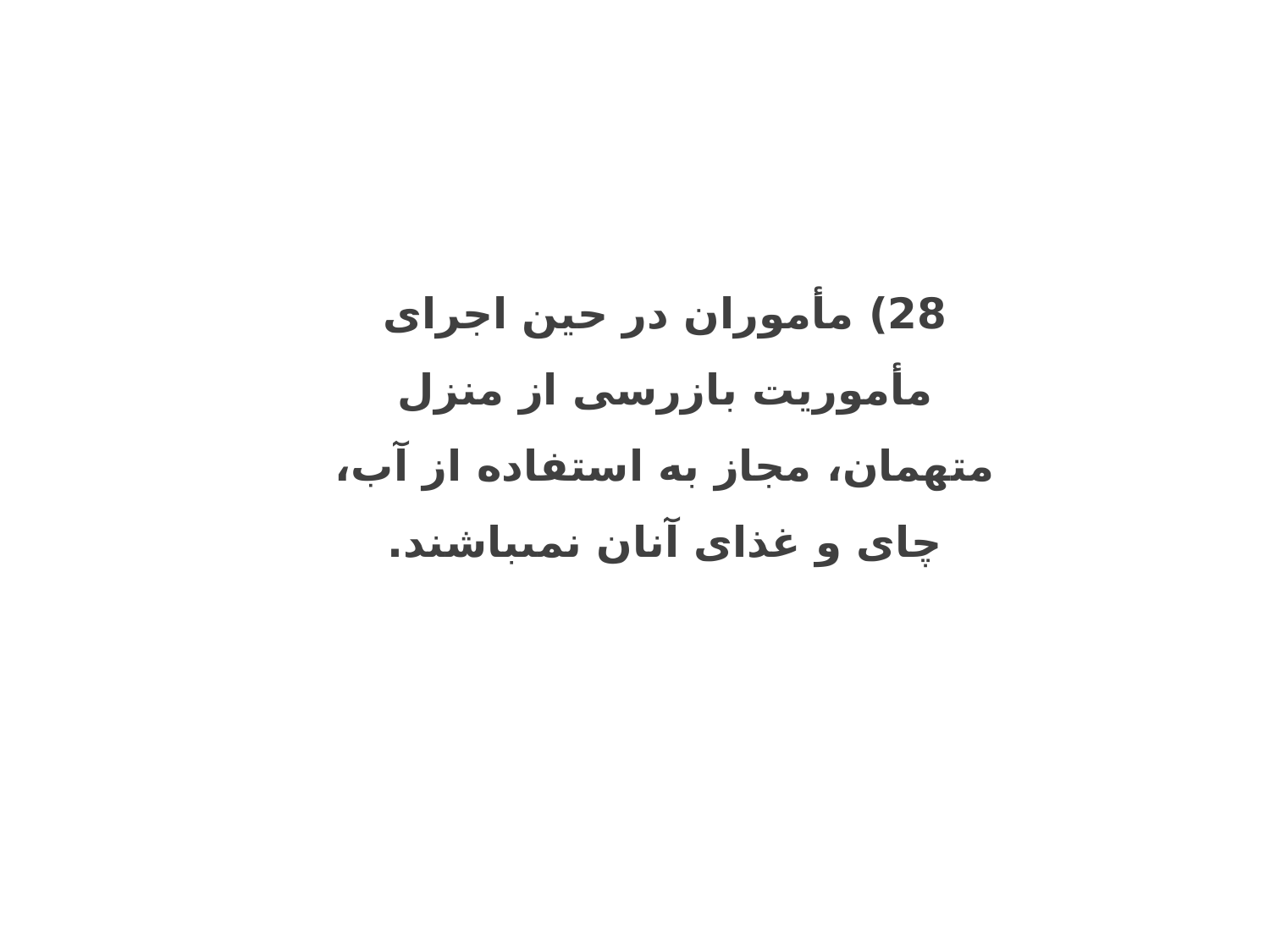

28) مأموران در حين اجراى مأموريت بازرسى از منزل متهمان، مجاز به استفاده از آب، چاى و غذاى آنان نمى‏باشند.